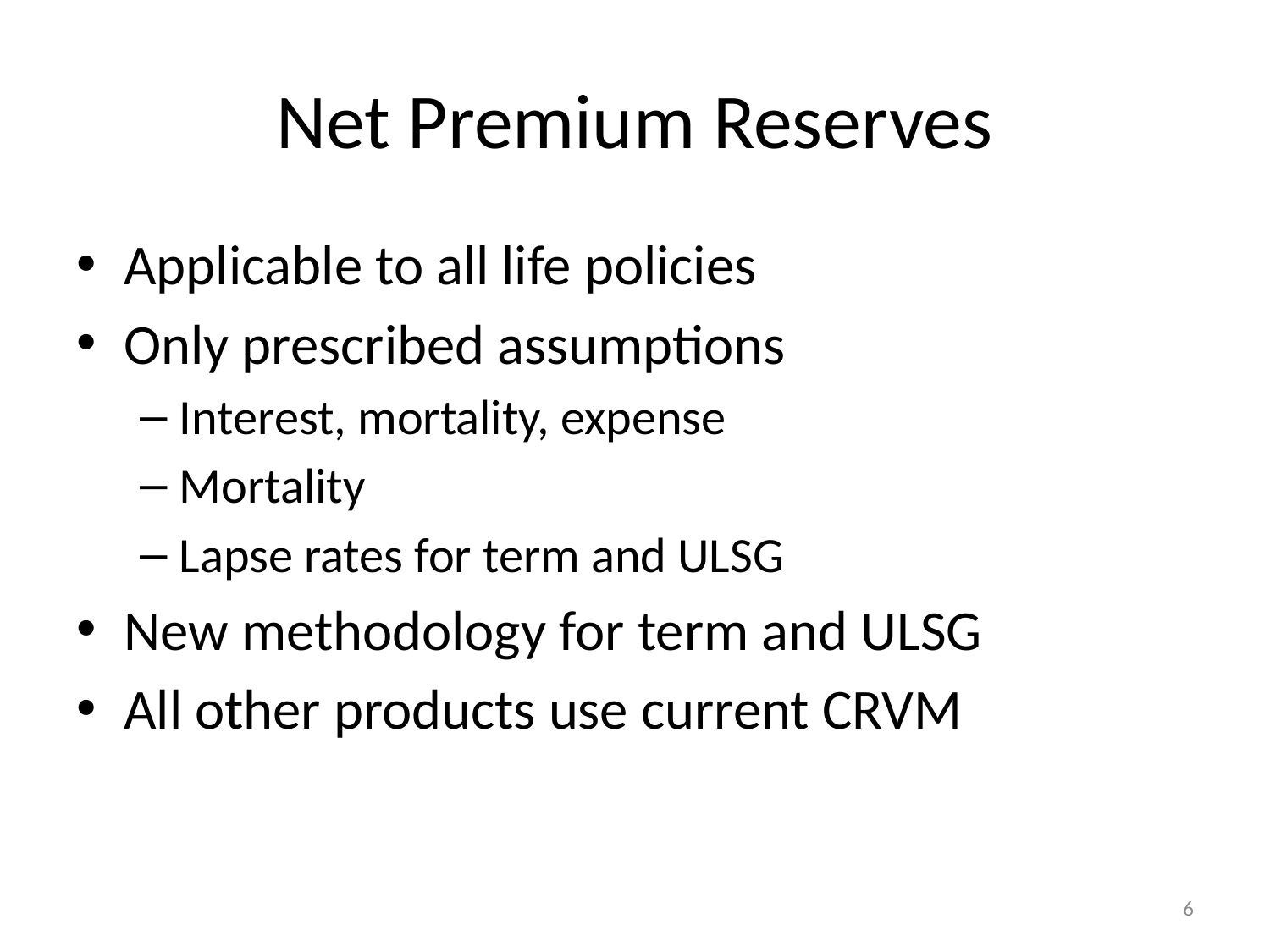

Net Premium Reserves
Applicable to all life policies
Only prescribed assumptions
Interest, mortality, expense
Mortality
Lapse rates for term and ULSG
New methodology for term and ULSG
All other products use current CRVM

6